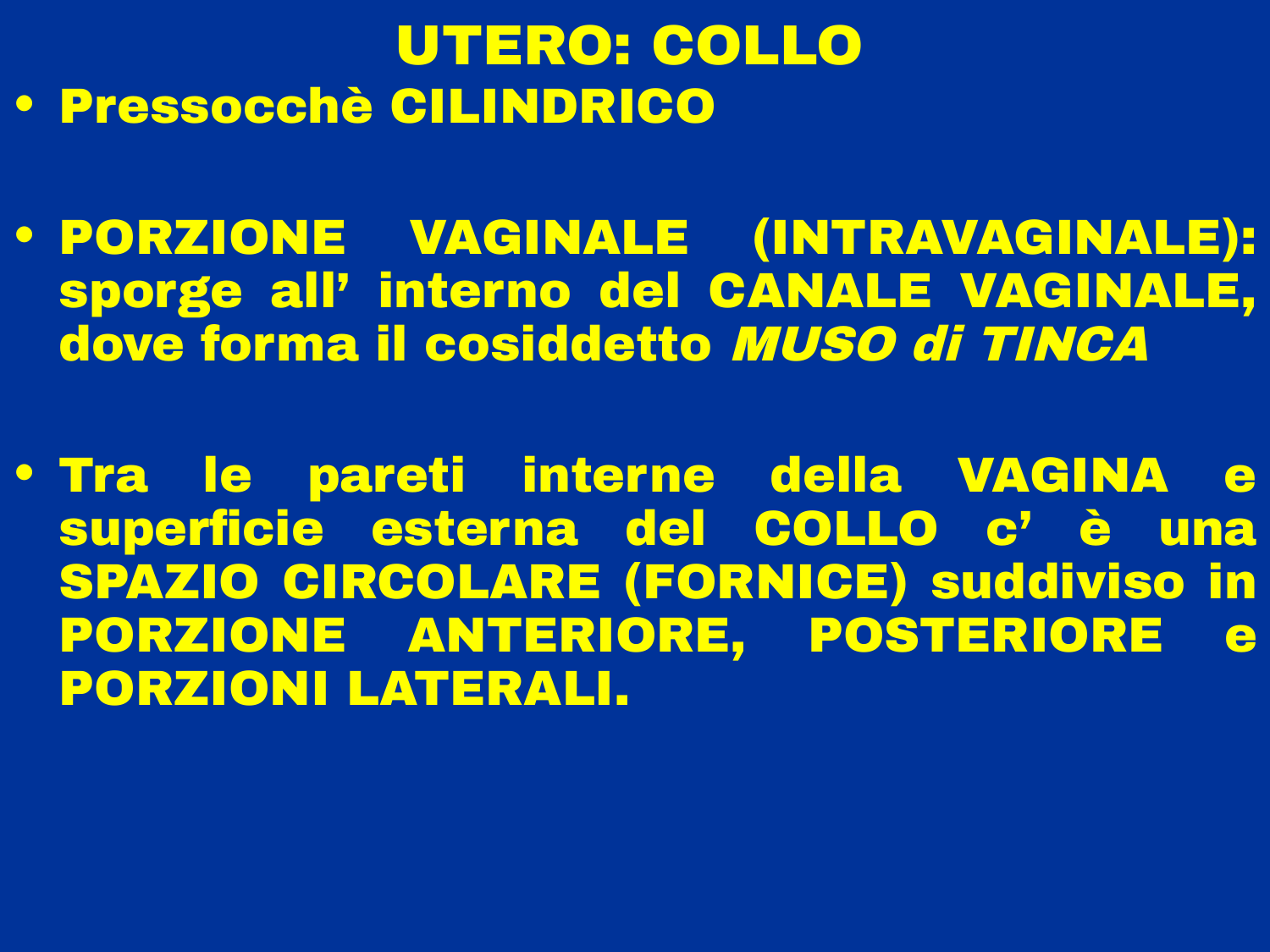

# UTERO: COLLO
Pressocchè CILINDRICO

PORZIONE VAGINALE (INTRAVAGINALE): sporge all’ interno del CANALE VAGINALE, dove forma il cosiddetto MUSO di TINCA

Tra le pareti interne della VAGINA e superficie esterna del COLLO c’ è una SPAZIO CIRCOLARE (FORNICE) suddiviso in PORZIONE ANTERIORE, POSTERIORE e PORZIONI LATERALI.